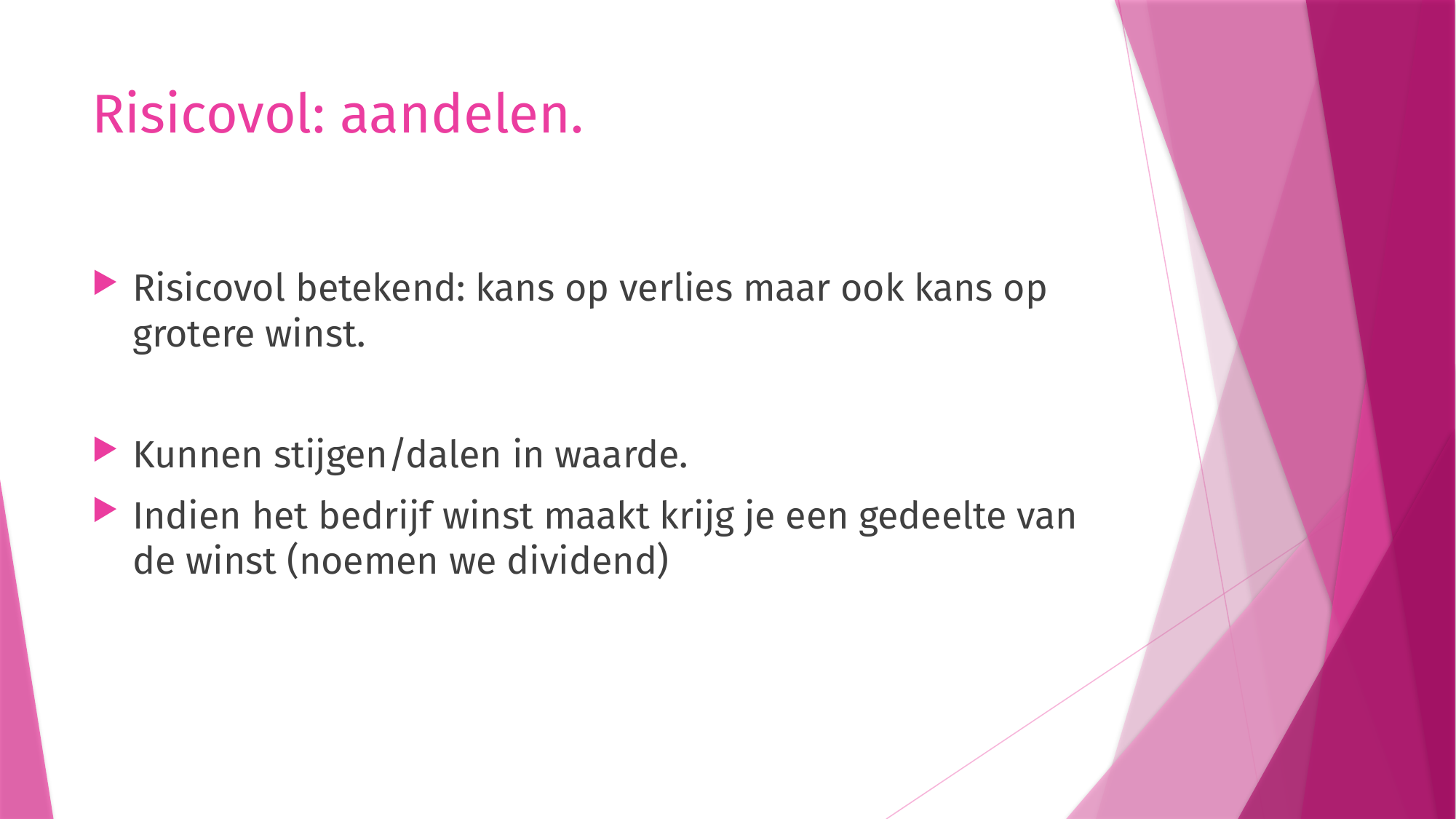

# Risicovol: aandelen.
Risicovol betekend: kans op verlies maar ook kans op grotere winst.

Kunnen stijgen/dalen in waarde.
Indien het bedrijf winst maakt krijg je een gedeelte van de winst (noemen we dividend)